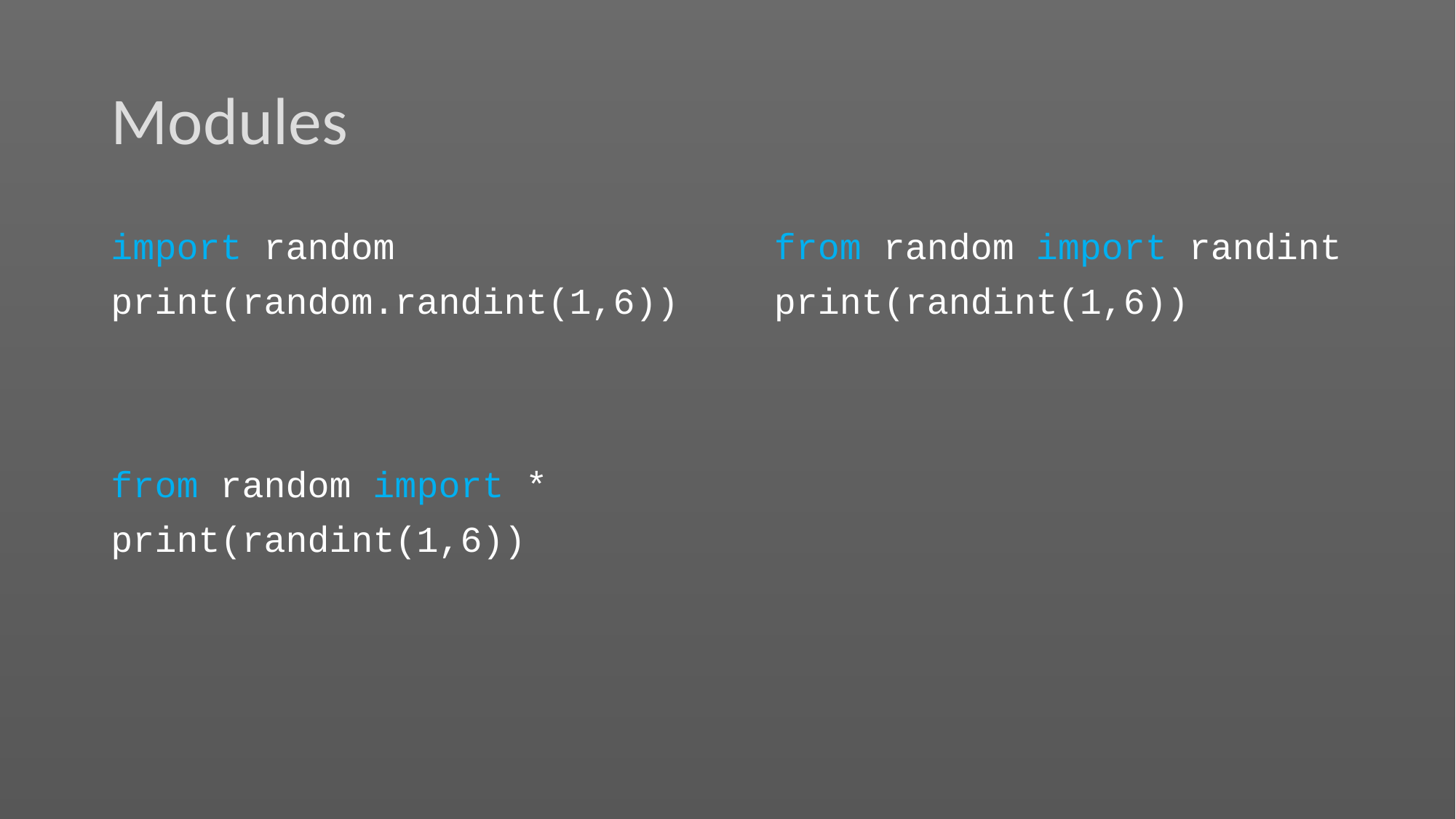

# Modules
import random
print(random.randint(1,6))

from random import randint
print(randint(1,6))
from random import *
print(randint(1,6))